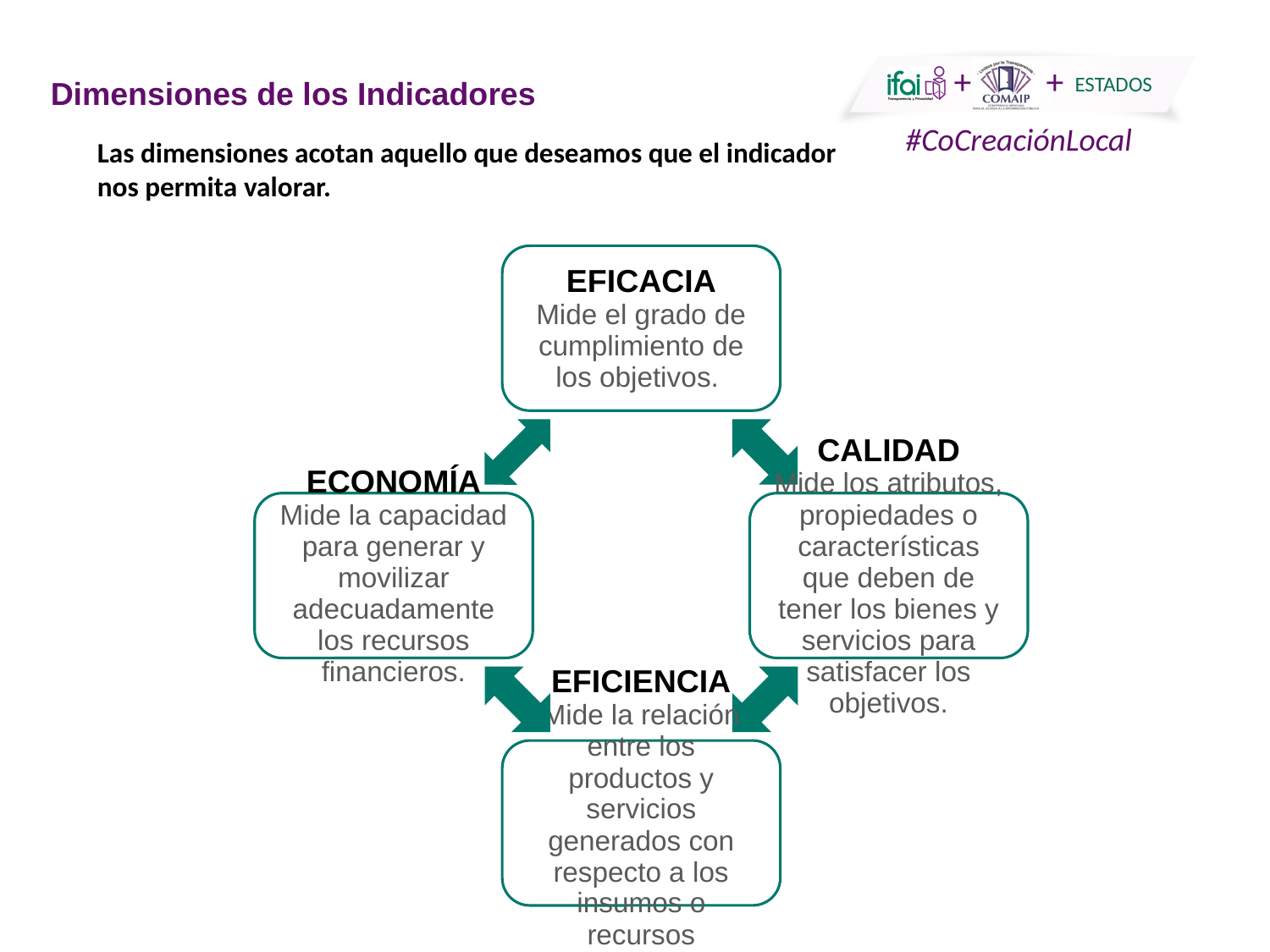

Dimensiones de los Indicadores
Las dimensiones acotan aquello que deseamos que el indicador nos permita valorar.
EFICACIA
Mide el grado de cumplimiento de los objetivos.
CALIDAD
Mide los atributos, propiedades o características que deben de tener los bienes y servicios para satisfacer los objetivos.
EFICIENCIA
ECONOMÍA
Mide la capacidad para generar y movilizar adecuadamente los recursos financieros.